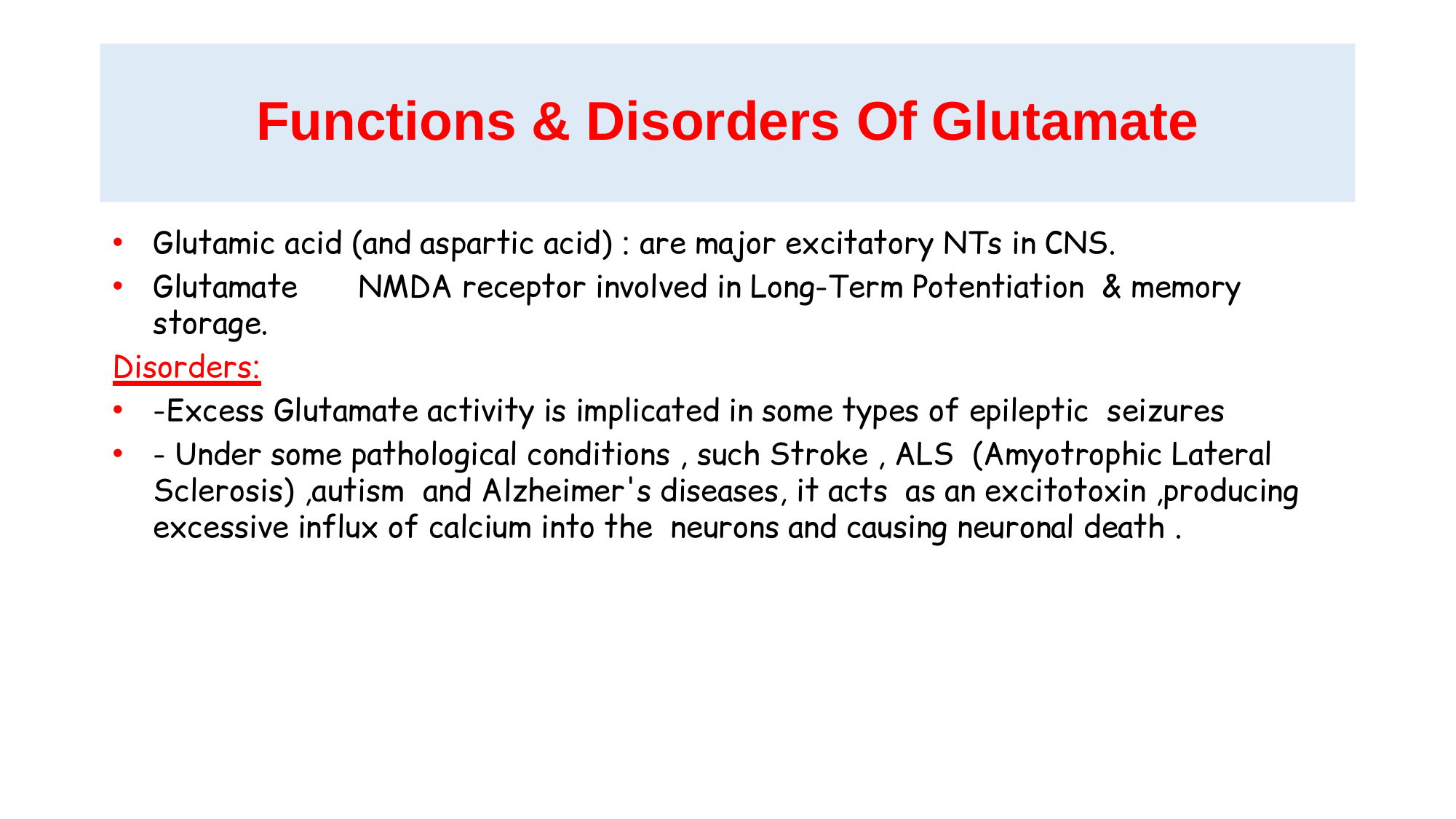

# Functions & Disorders Of Glutamate
Glutamic acid (and aspartic acid) : are major excitatory NTs in CNS.
Glutamate	NMDA receptor involved in Long-Term Potentiation  & memory storage.
Disorders:
-Excess Glutamate activity is implicated in some types of epileptic  seizures
- Under some pathological conditions , such Stroke , ALS  (Amyotrophic Lateral Sclerosis) ,autism  and Alzheimer's diseases, it acts  as an excitotoxin ,producing excessive influx of calcium into the  neurons and causing neuronal death .